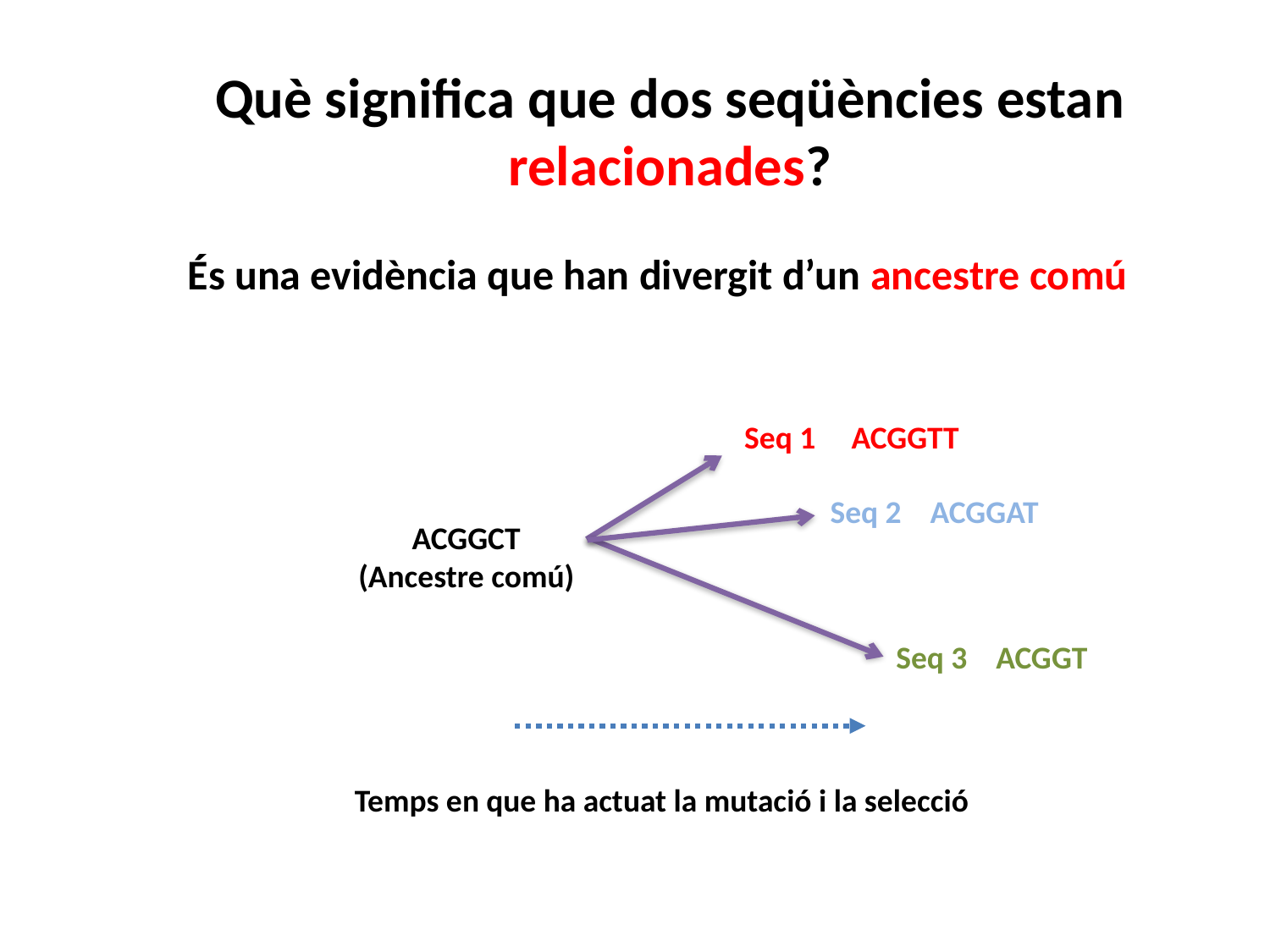

Què significa que dos seqüències estan relacionades?

És una evidència que han divergit d’un ancestre comú
Seq 1     ACGGTT
Seq 2    ACGGAT
ACGGCT
(Ancestre comú)
Seq 3    ACGGT
Temps en que ha actuat la mutació i la selecció